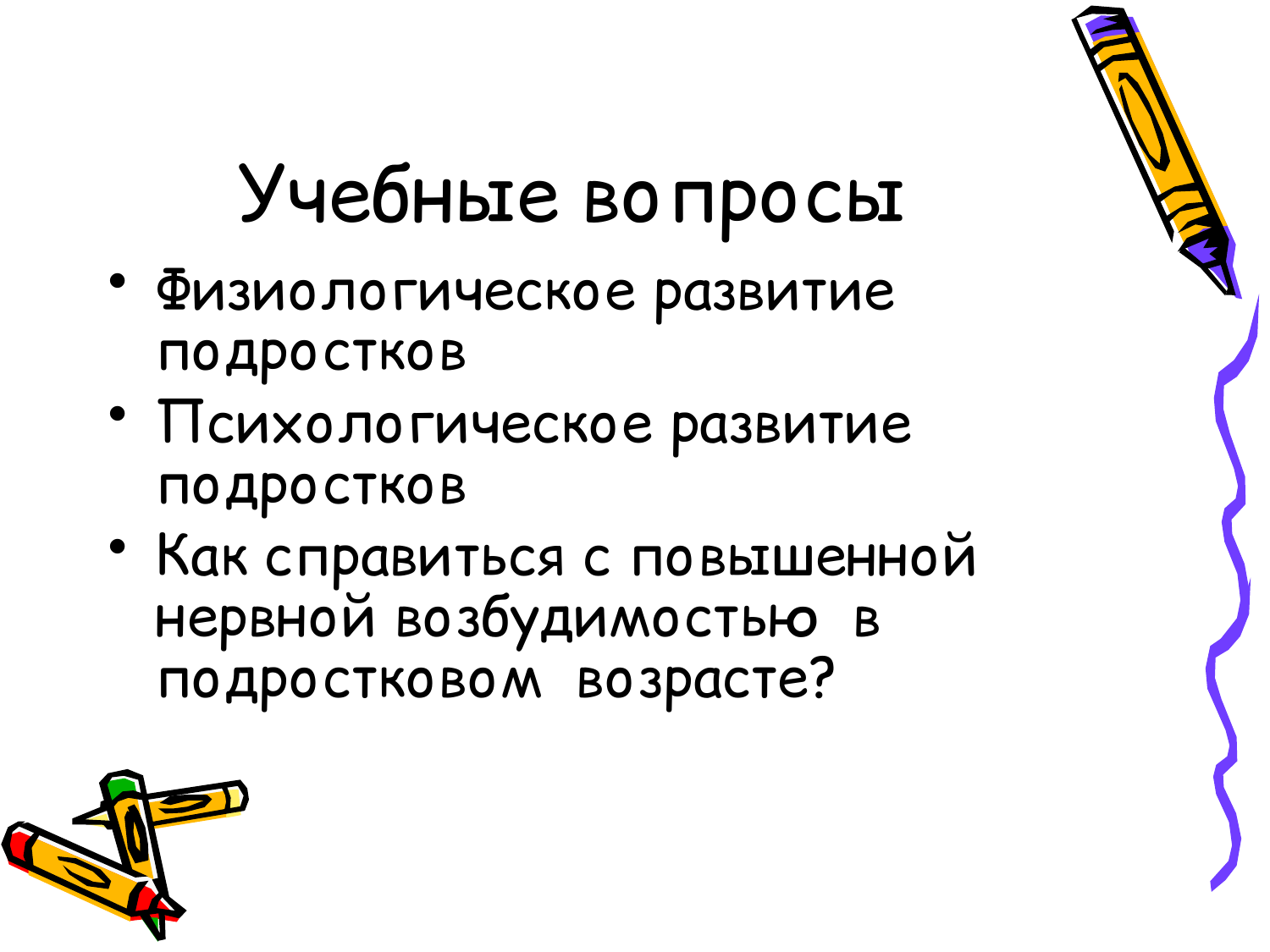

# Учебные вопросы
Физиологическое развитие подростков
Психологическое развитие подростков
Как справиться с повышенной нервной возбудимостью  в  подростковом  возрасте?